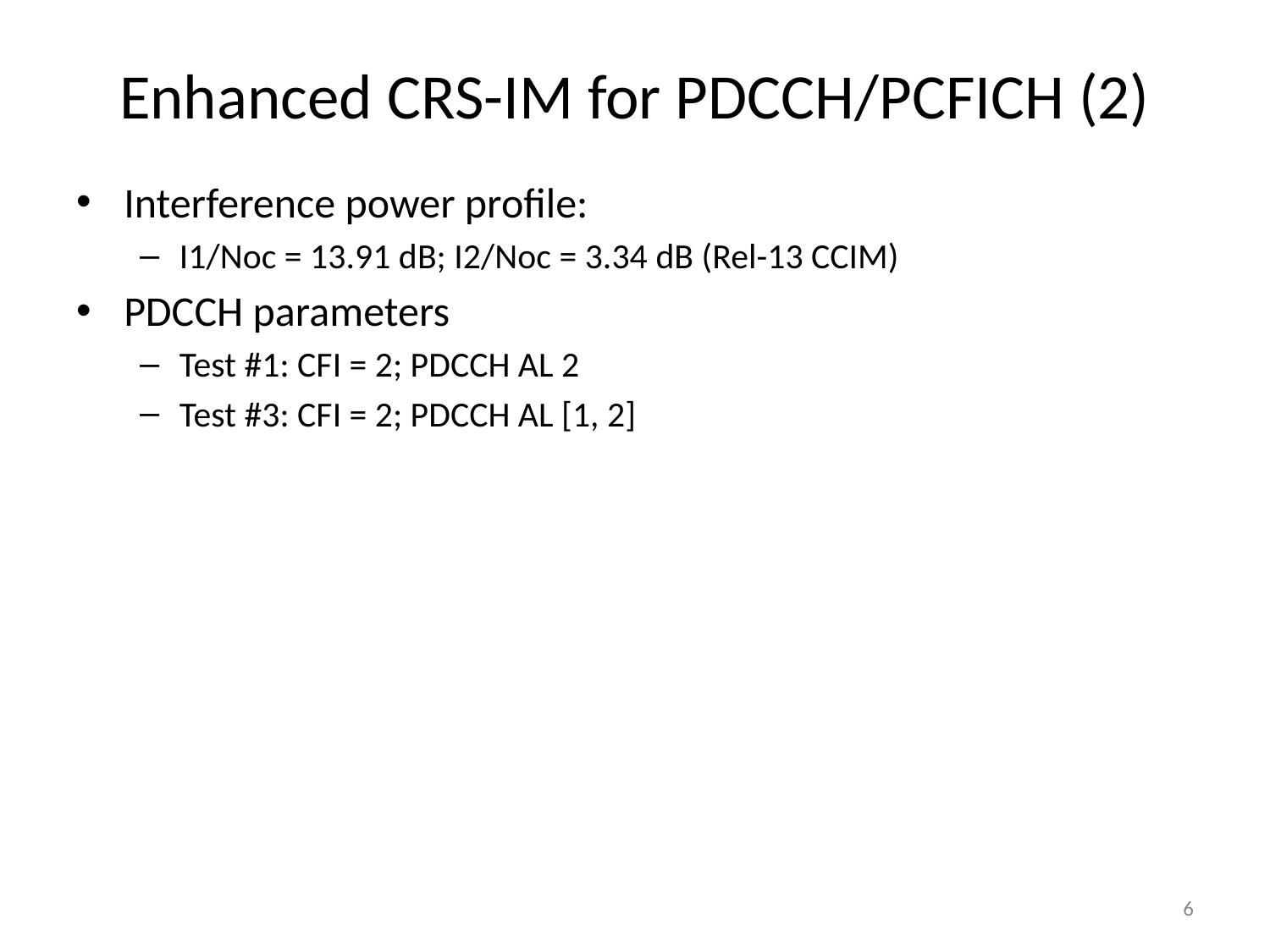

# Enhanced CRS-IM for PDCCH/PCFICH (2)
Interference power profile:
I1/Noc = 13.91 dB; I2/Noc = 3.34 dB (Rel-13 CCIM)
PDCCH parameters
Test #1: CFI = 2; PDCCH AL 2
Test #3: CFI = 2; PDCCH AL [1, 2]
6